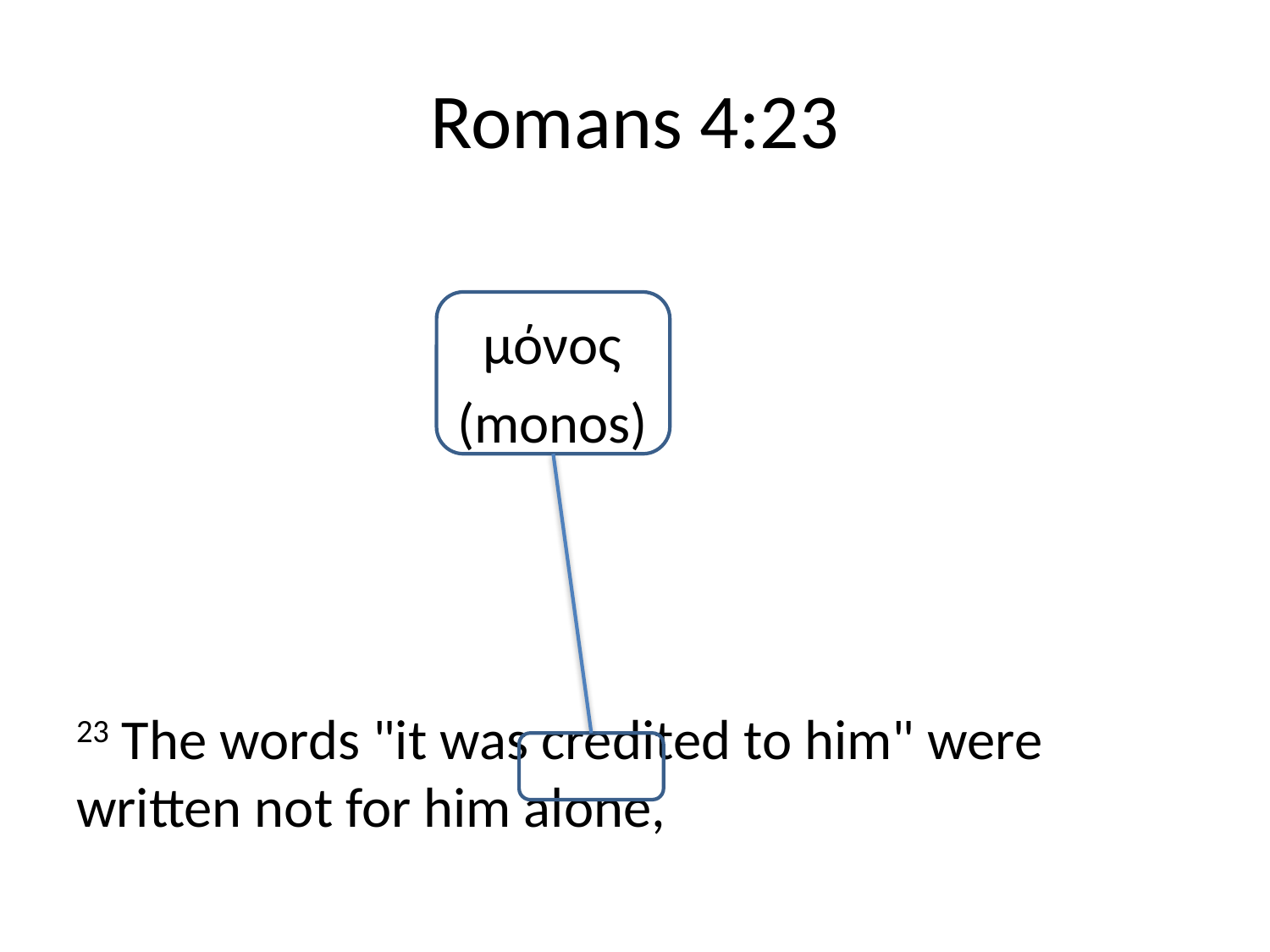

# Romans 4:23

			  μόνος
			(monos)

23 The words "it was credited to him" were written not for him alone,